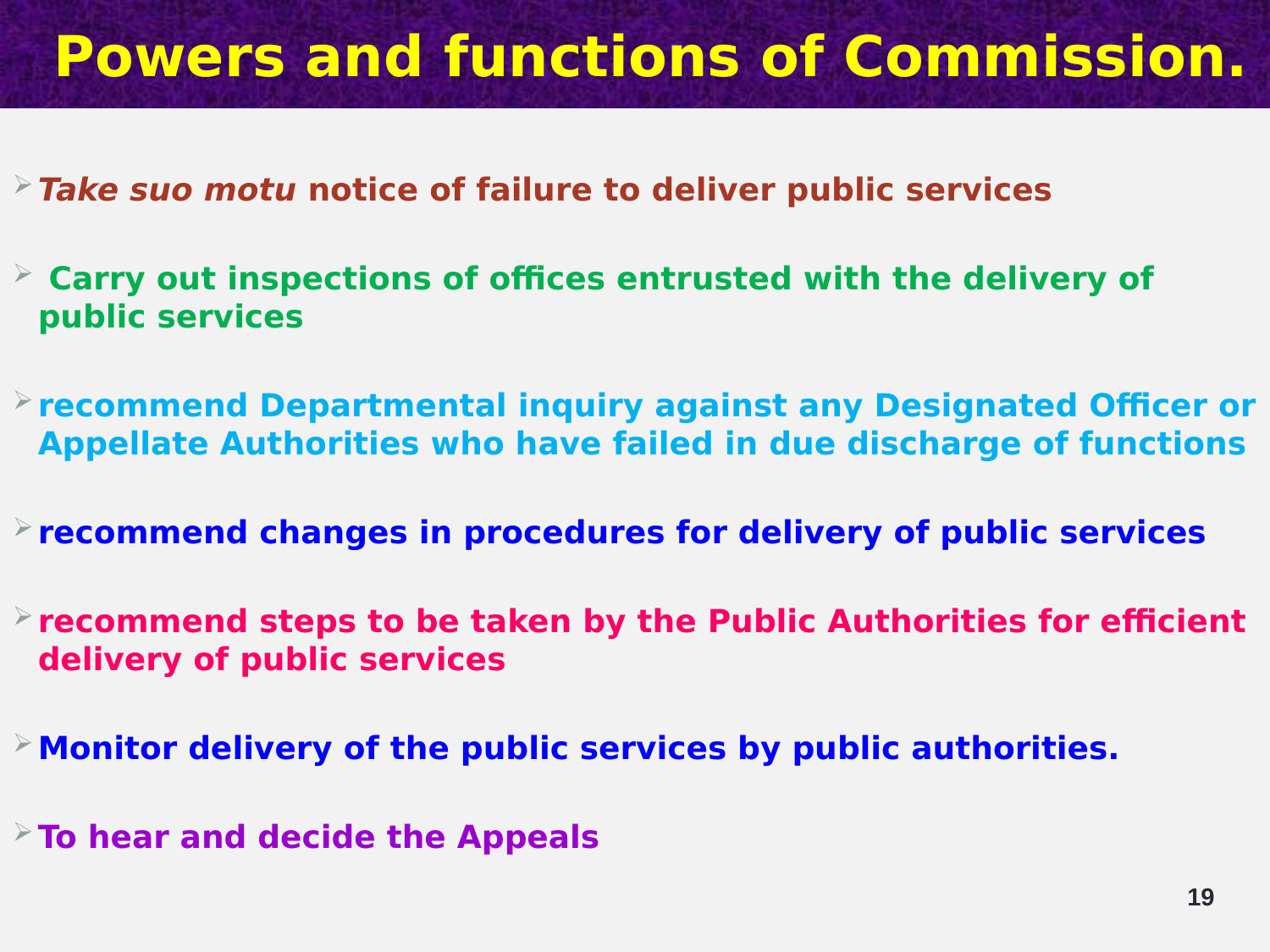

Powers and functions of Commission.

Take suo motu notice of failure to deliver public services

 Carry out inspections of offices entrusted with the delivery of public services

recommend Departmental inquiry against any Designated Officer or Appellate Authorities who have failed in due discharge of functions

recommend changes in procedures for delivery of public services

recommend steps to be taken by the Public Authorities for efficient delivery of public services

Monitor delivery of the public services by public authorities.

To hear and decide the Appeals

19